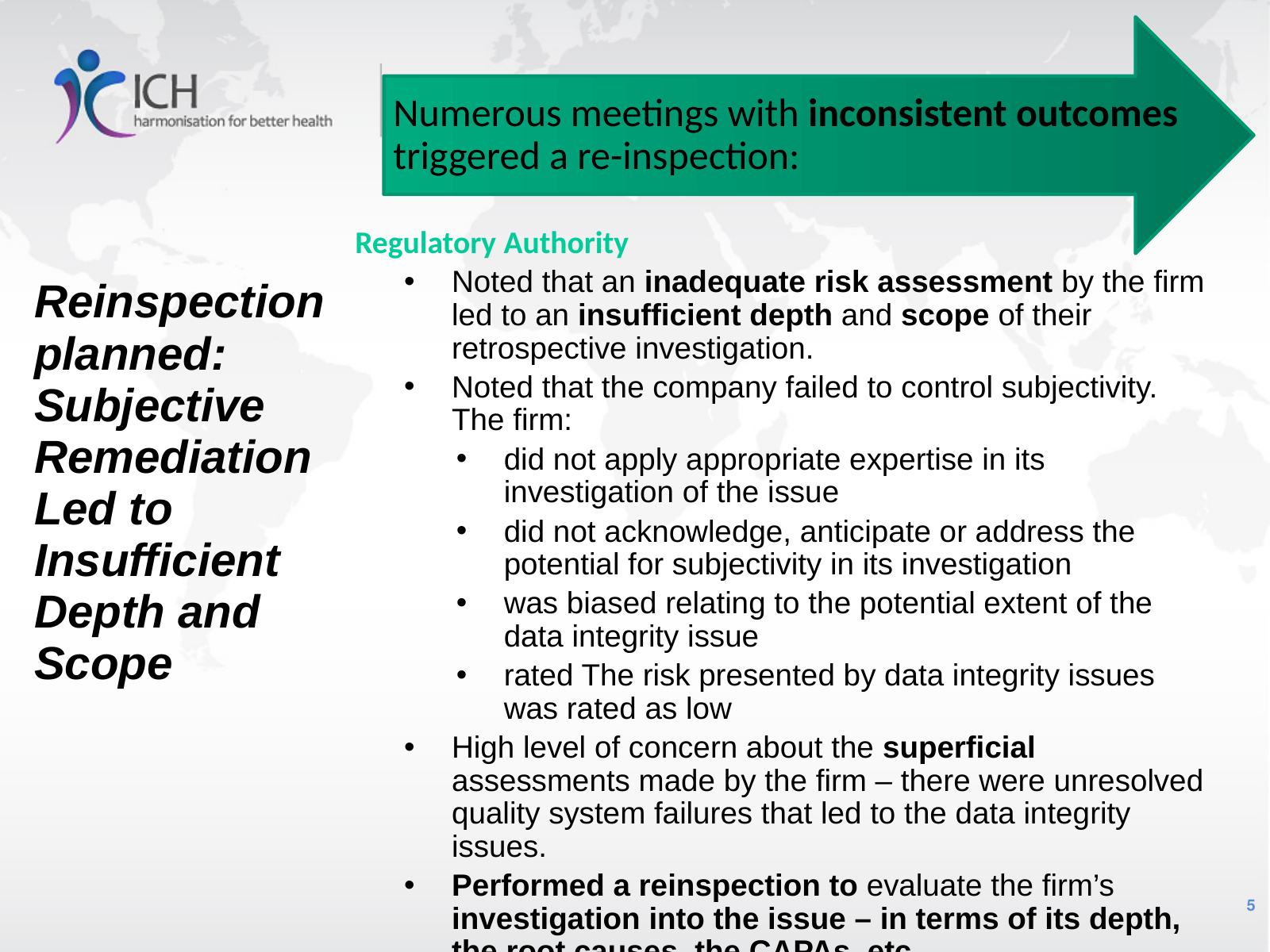

Numerous meetings with inconsistent outcomes triggered a re-inspection:
Regulatory Authority
Noted that an inadequate risk assessment by the firm led to an insufficient depth and scope of their retrospective investigation.
Noted that the company failed to control subjectivity. The firm:
did not apply appropriate expertise in its investigation of the issue
did not acknowledge, anticipate or address the potential for subjectivity in its investigation
was biased relating to the potential extent of the data integrity issue
rated The risk presented by data integrity issues was rated as low
High level of concern about the superficial assessments made by the firm – there were unresolved quality system failures that led to the data integrity issues.
Performed a reinspection to evaluate the firm’s investigation into the issue – in terms of its depth, the root causes, the CAPAs, etc.

# Reinspection planned: Subjective Remediation Led to Insufficient Depth and Scope